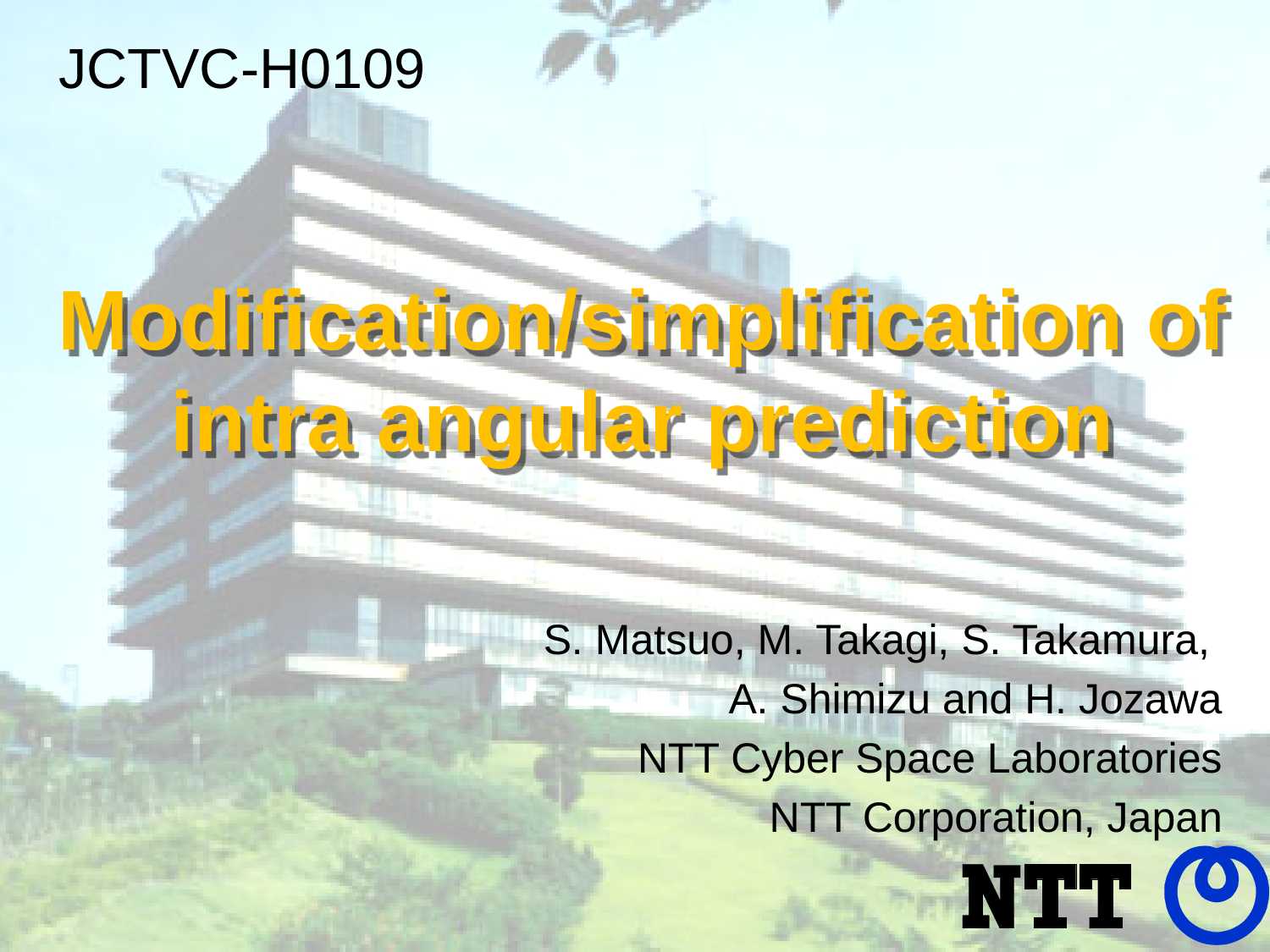

JCTVC-H0109
Modification/simplification of intra angular prediction
S. Matsuo, M. Takagi, S. Takamura,
A. Shimizu and H. Jozawa
NTT Cyber Space Laboratories
NTT Corporation, Japan